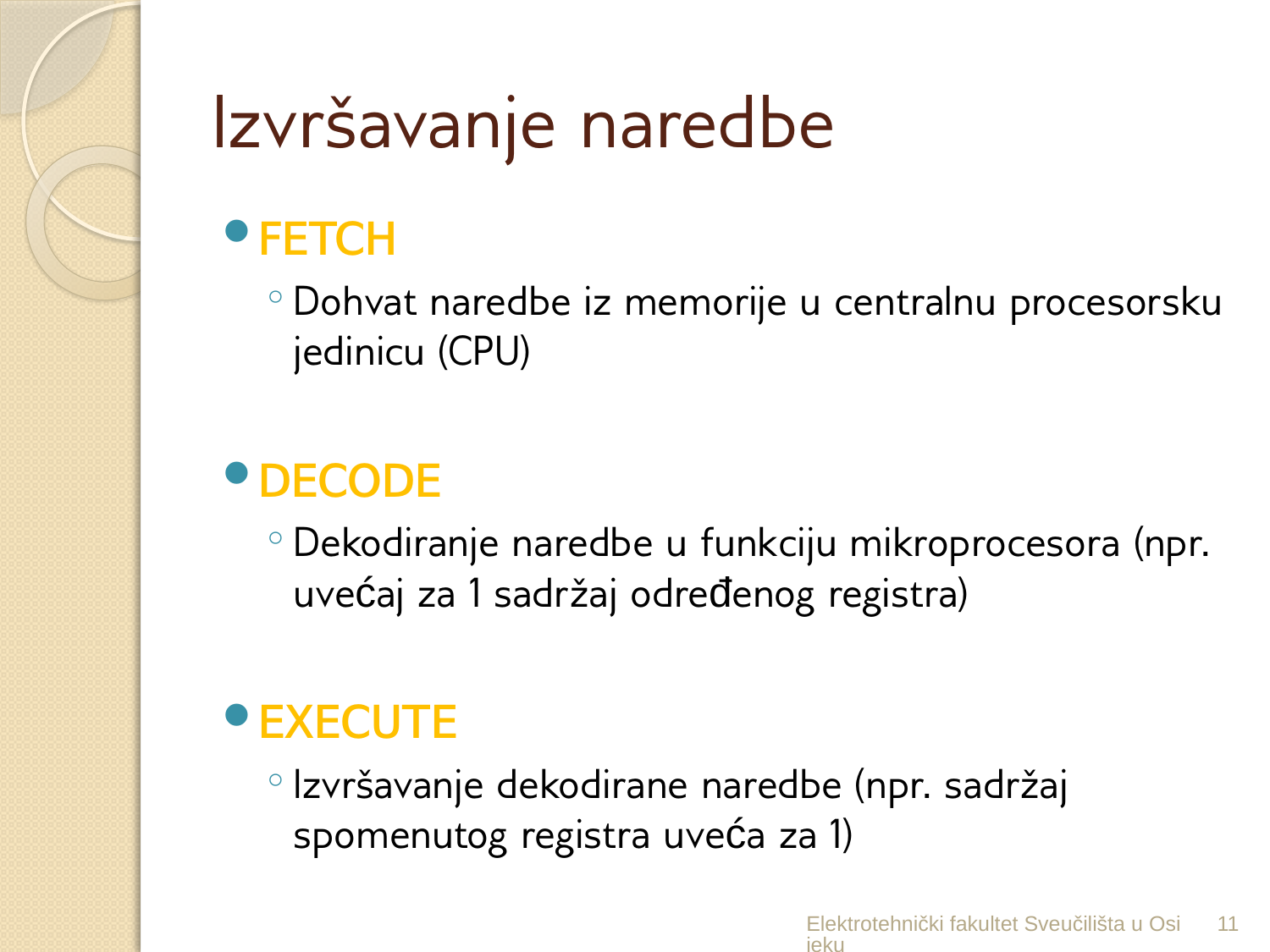

# Izvršavanje naredbe
FETCH
Dohvat naredbe iz memorije u centralnu procesorsku jedinicu (CPU)

DECODE
Dekodiranje naredbe u funkciju mikroprocesora (npr. uvećaj za 1 sadržaj određenog registra)

EXECUTE
Izvršavanje dekodirane naredbe (npr. sadržaj spomenutog registra uveća za 1)

Elektrotehnički fakultet Sveučilišta u Osijeku
11